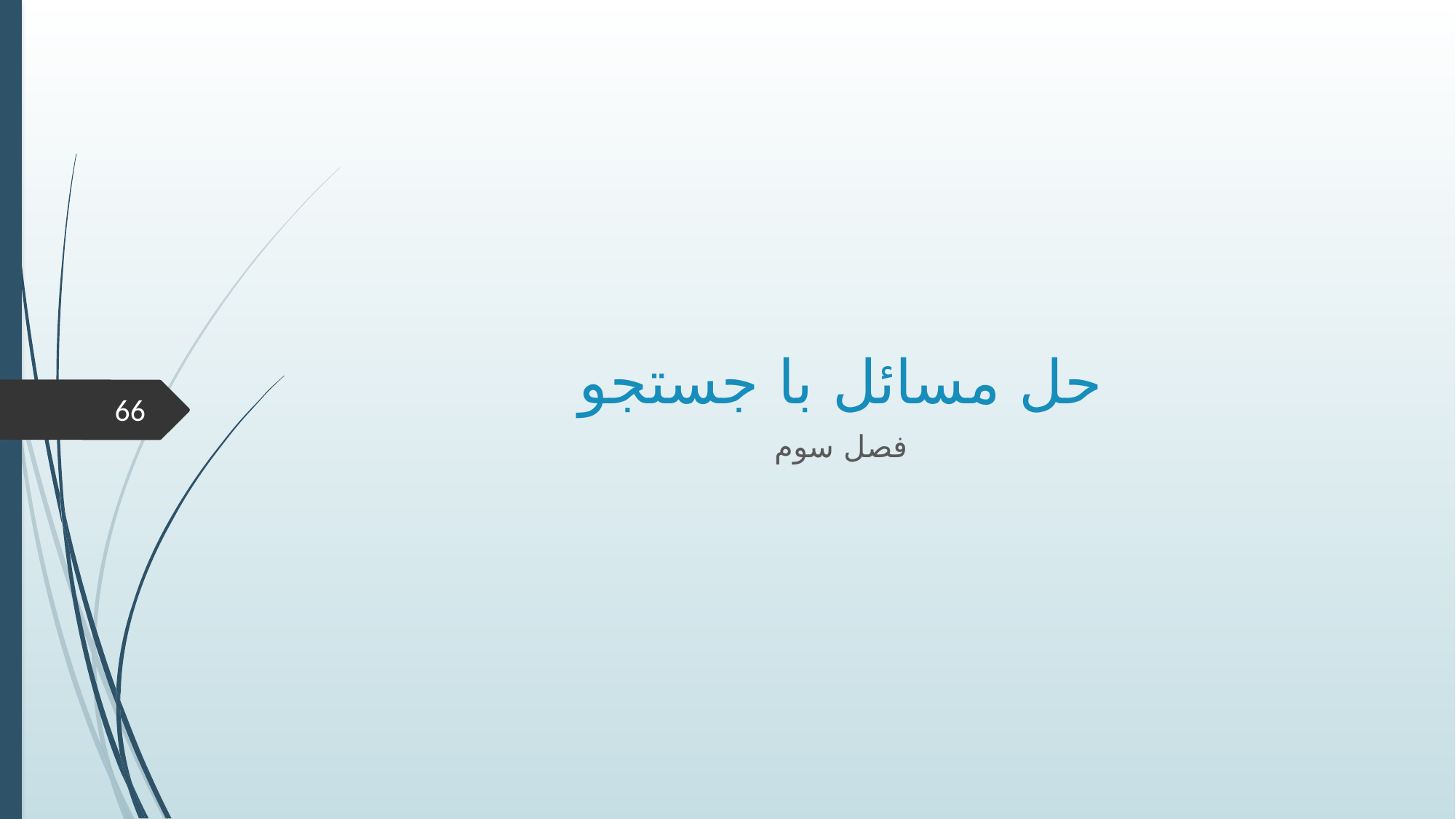

# حل مسائل با جستجو
66
فصل سوم